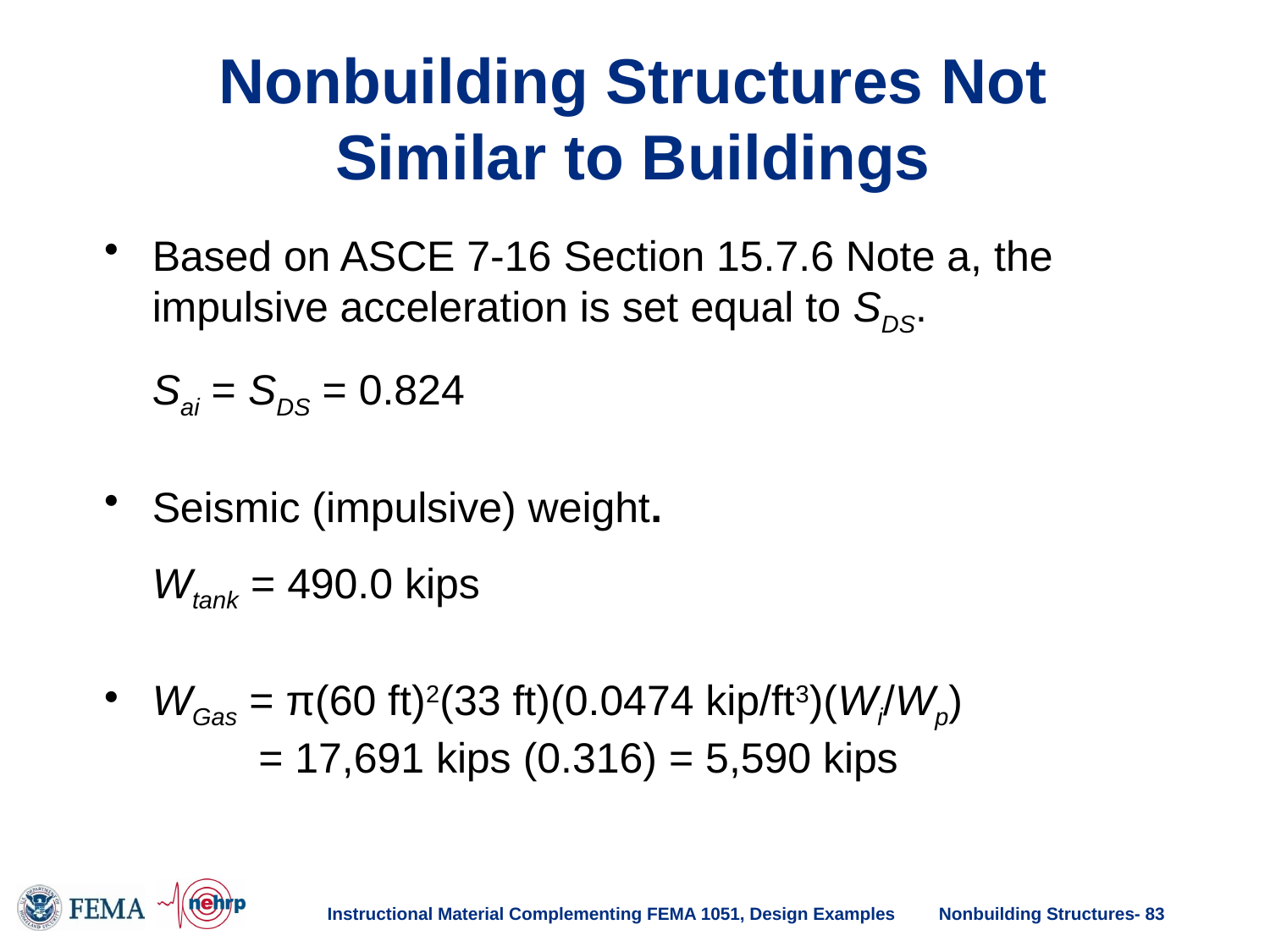

# Nonbuilding Structures Not Similar to Buildings
Based on ASCE 7-16 Section 15.7.6 Note a, the impulsive acceleration is set equal to SDS.
Sai = SDS = 0.824
Seismic (impulsive) weight.
Wtank = 490.0 kips
WGas = π(60 ft)2(33 ft)(0.0474 kip/ft3)(Wi/Wp)
         = 17,691 kips (0.316) = 5,590 kips
Instructional Material Complementing FEMA 1051, Design Examples
Nonbuilding Structures- 83